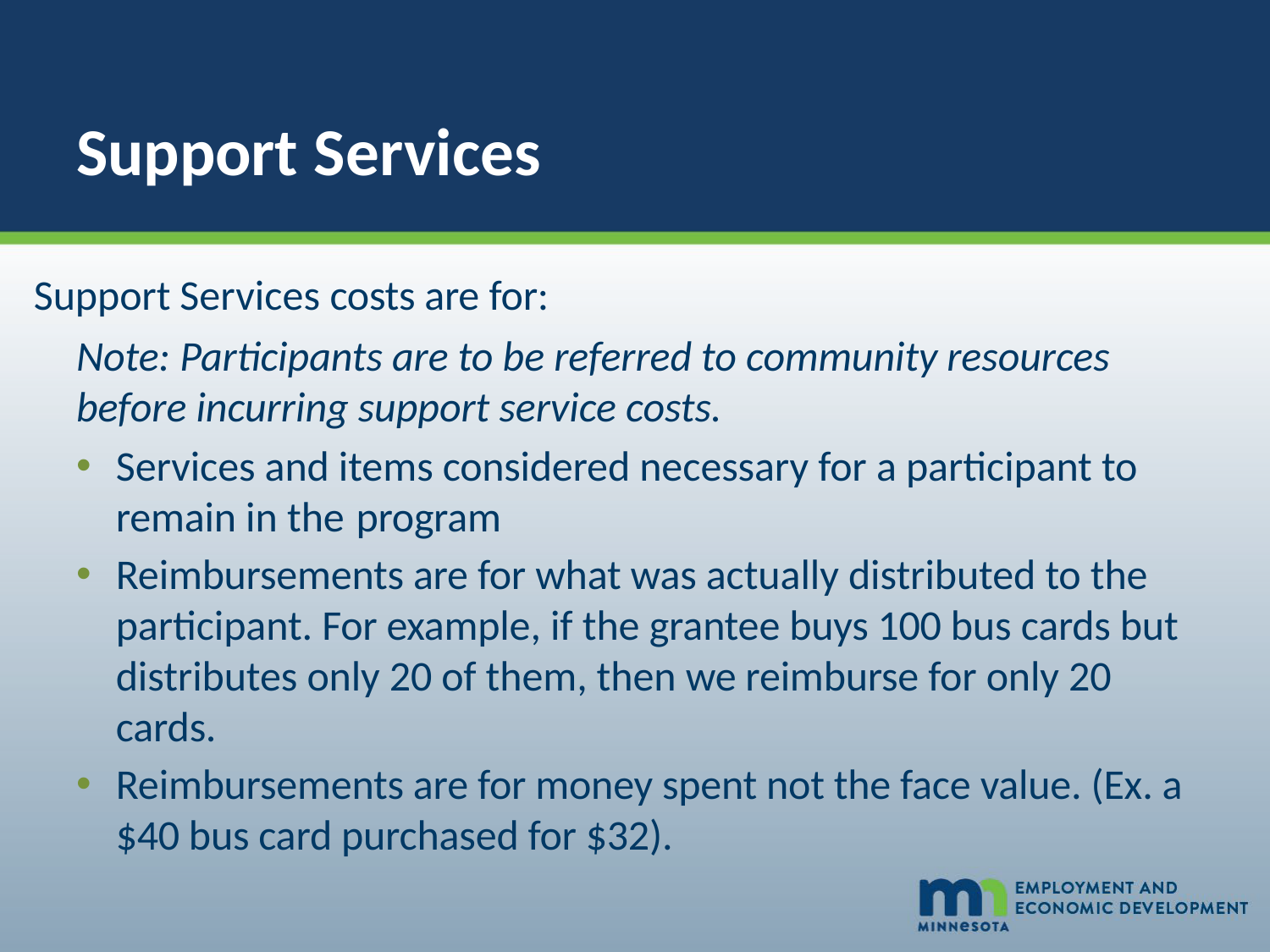

# Support Services
Support Services costs are for:
Note: Participants are to be referred to community resources before incurring support service costs.
Services and items considered necessary for a participant to remain in the program
Reimbursements are for what was actually distributed to the participant. For example, if the grantee buys 100 bus cards but distributes only 20 of them, then we reimburse for only 20  cards.
Reimbursements are for money spent not the face value. (Ex. a $40 bus card purchased for $32).